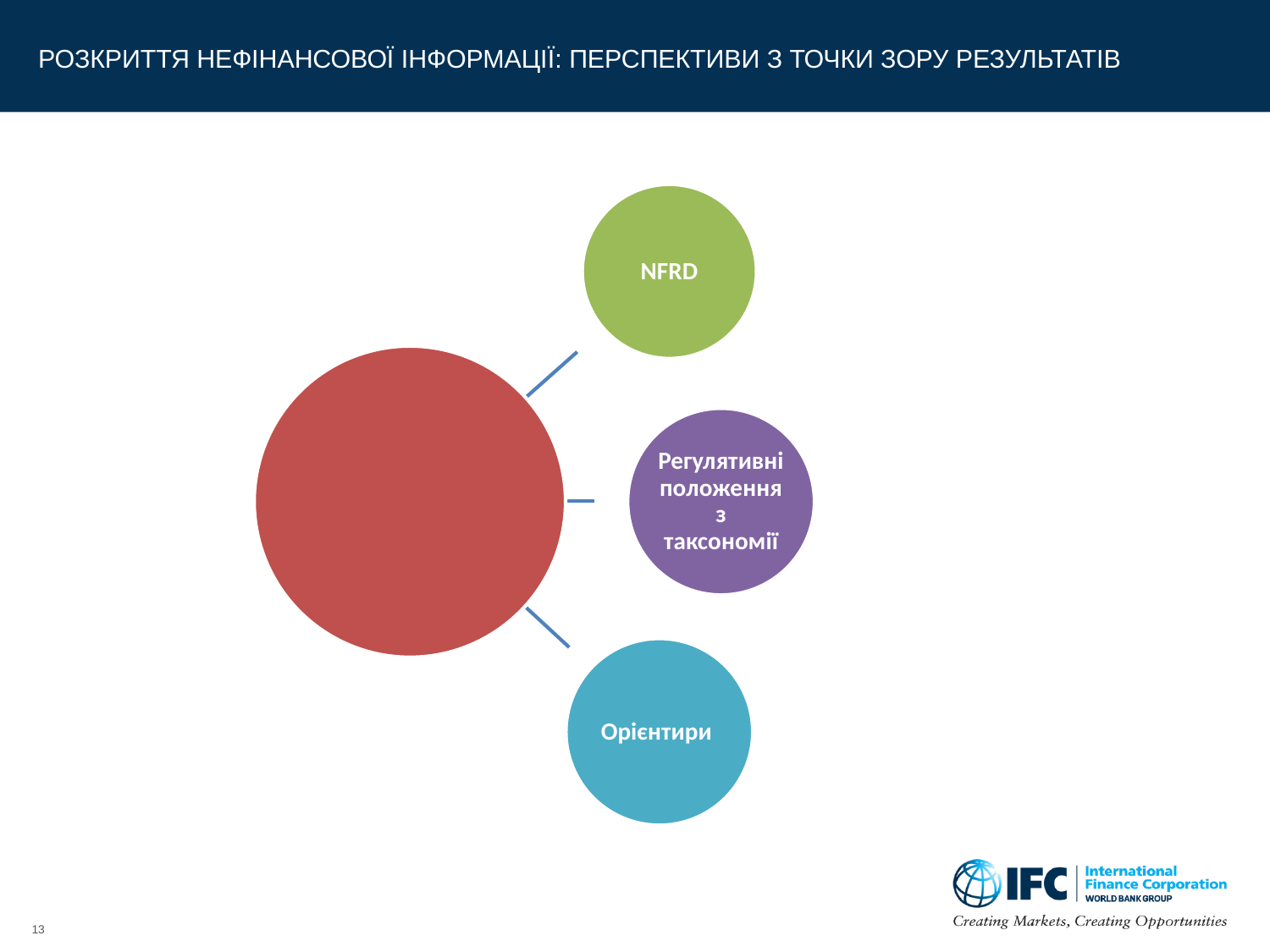

# РОЗКРИТТЯ НЕФІНАНСОВОЇ ІНФОРМАЦІЇ: Перспективи з точки зору результатів
NFRD
Регулятивні положення з таксономії
Орієнтири
13